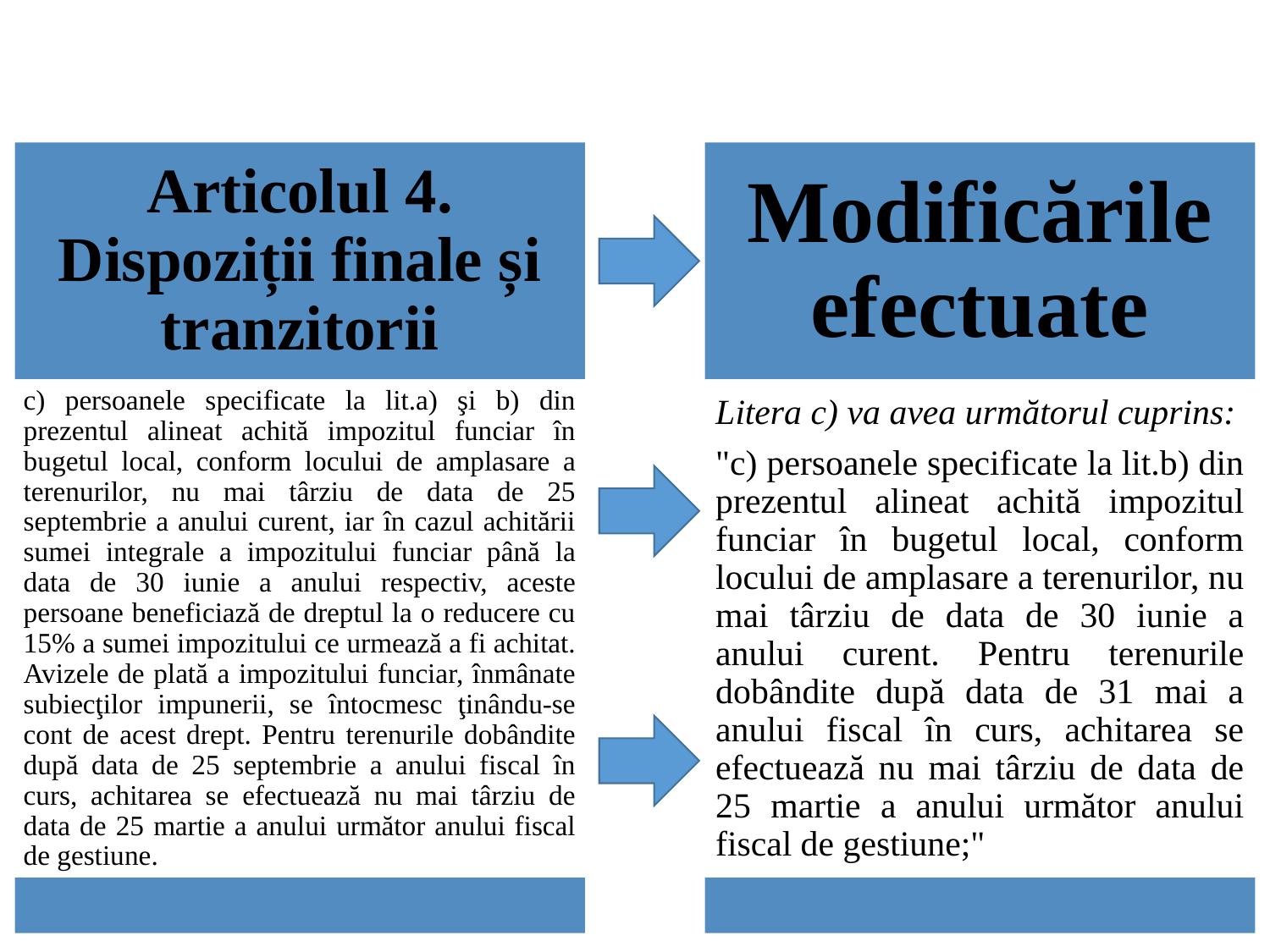

Articolul 4. Dispoziții finale și tranzitorii
c) persoanele specificate la lit.a) şi b) din prezentul alineat achită impozitul funciar în bugetul local, conform locului de amplasare a terenurilor, nu mai târziu de data de 25 septembrie a anului curent, iar în cazul achitării sumei integrale a impozitului funciar până la data de 30 iunie a anului respectiv, aceste persoane beneficiază de dreptul la o reducere cu 15% a sumei impozitului ce urmează a fi achitat. Avizele de plată a impozitului funciar, înmânate subiecţilor impunerii, se întocmesc ţinându-se cont de acest drept. Pentru terenurile dobândite după data de 25 septembrie a anului fiscal în curs, achitarea se efectuează nu mai târziu de data de 25 martie a anului următor anului fiscal de gestiune.
Modificările efectuate
Litera c) va avea următorul cuprins:
"c) persoanele specificate la lit.b) din prezentul alineat achită impozitul funciar în bugetul local, conform locului de amplasare a terenurilor, nu mai târziu de data de 30 iunie a anului curent. Pentru terenurile dobândite după data de 31 mai a anului fiscal în curs, achitarea se efectuează nu mai târziu de data de 25 martie a anului următor anului fiscal de gestiune;"

48